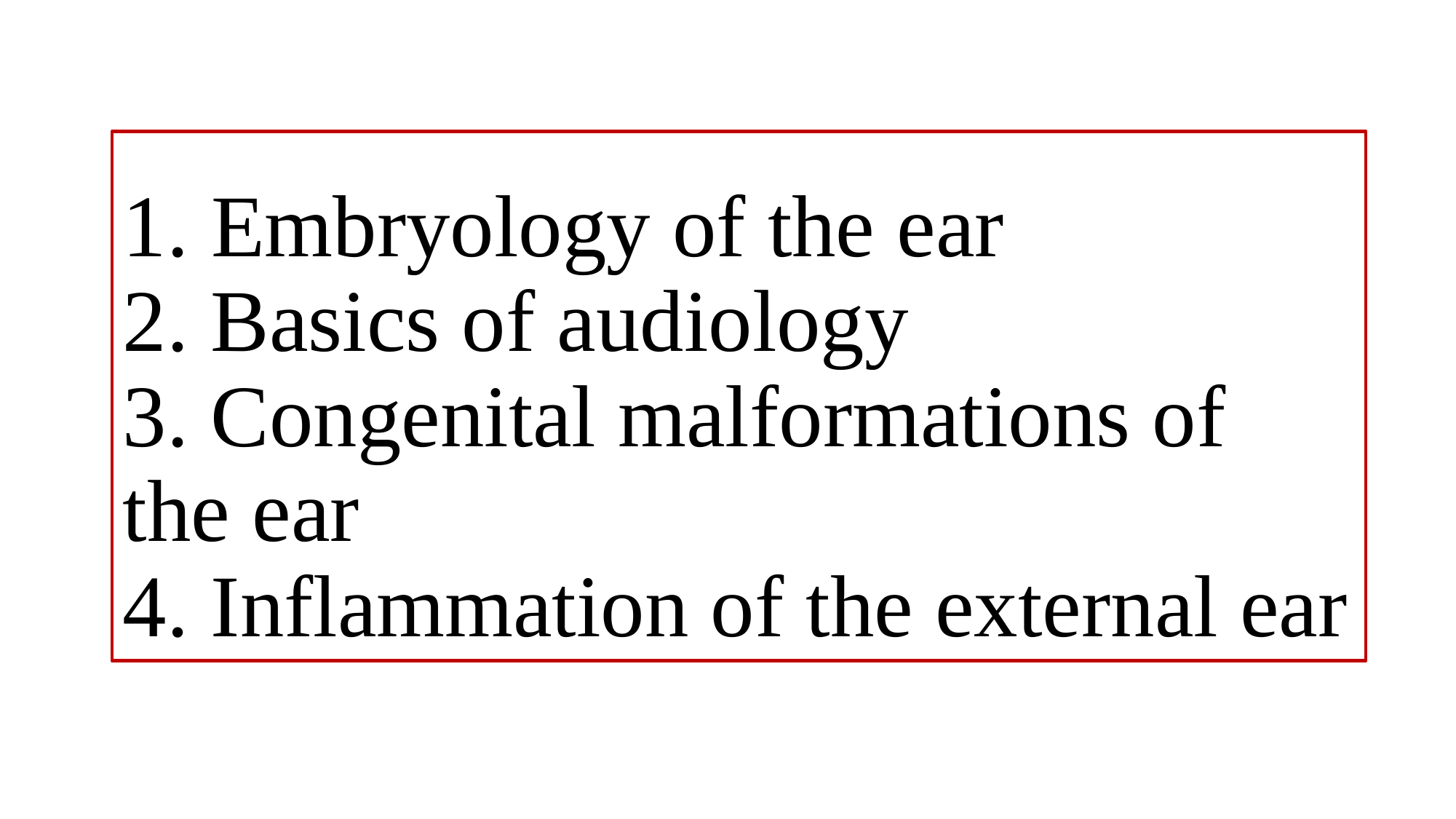

# 1. Embryology of the ear 2. Basics of audiology 3. Congenital malformations of the ear 4. Inflammation of the external ear